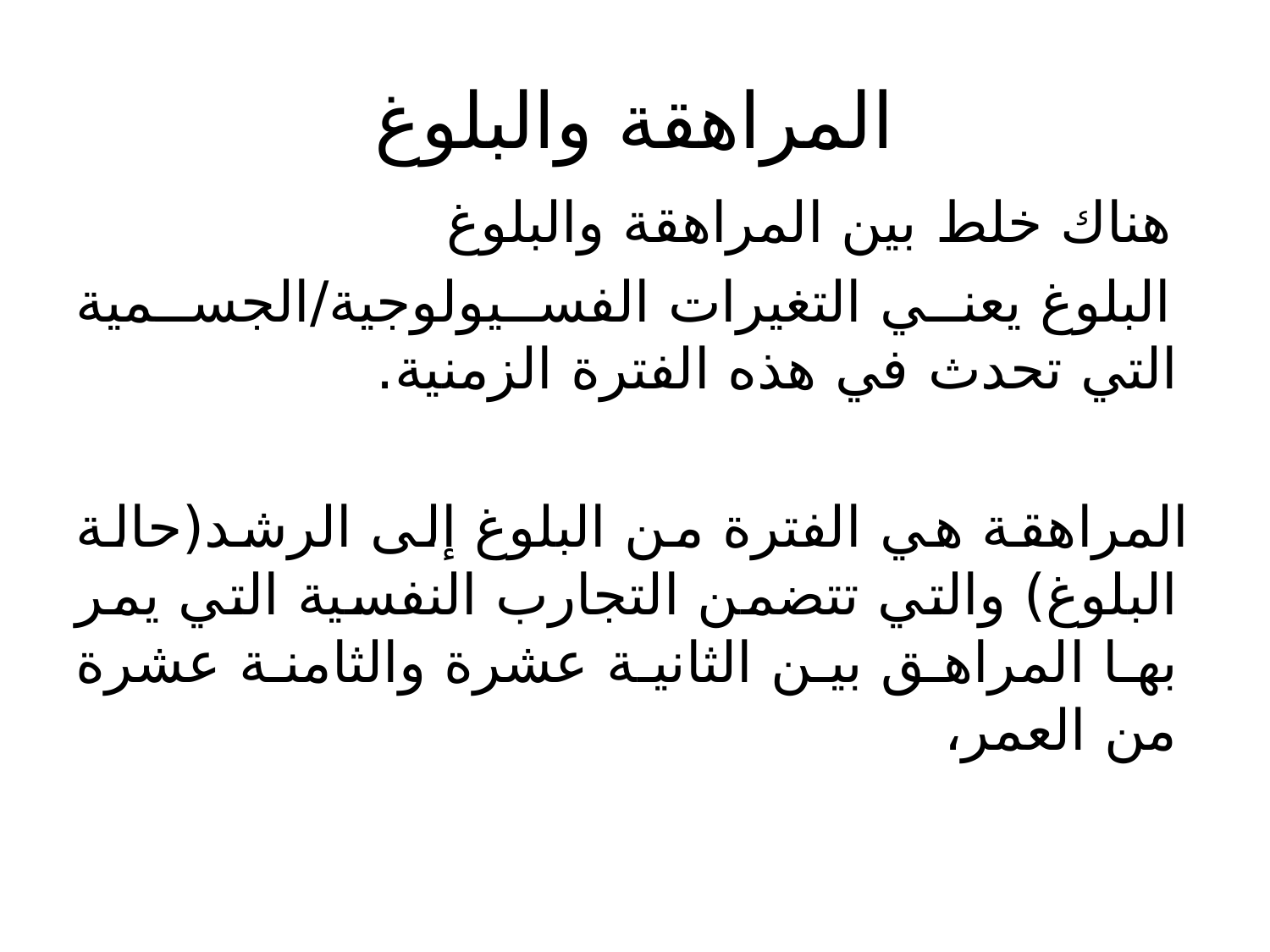

# المراهقة والبلوغ
   هناك خلط بين المراهقة والبلوغ
   البلوغ يعني التغيرات الفسيولوجية/الجسمية التي تحدث في هذه الفترة الزمنية.

  المراهقة هي الفترة من البلوغ إلى الرشد(حالة البلوغ) والتي تتضمن التجارب النفسية التي يمر بها المراهق بين الثانية عشرة والثامنة عشرة من العمر،